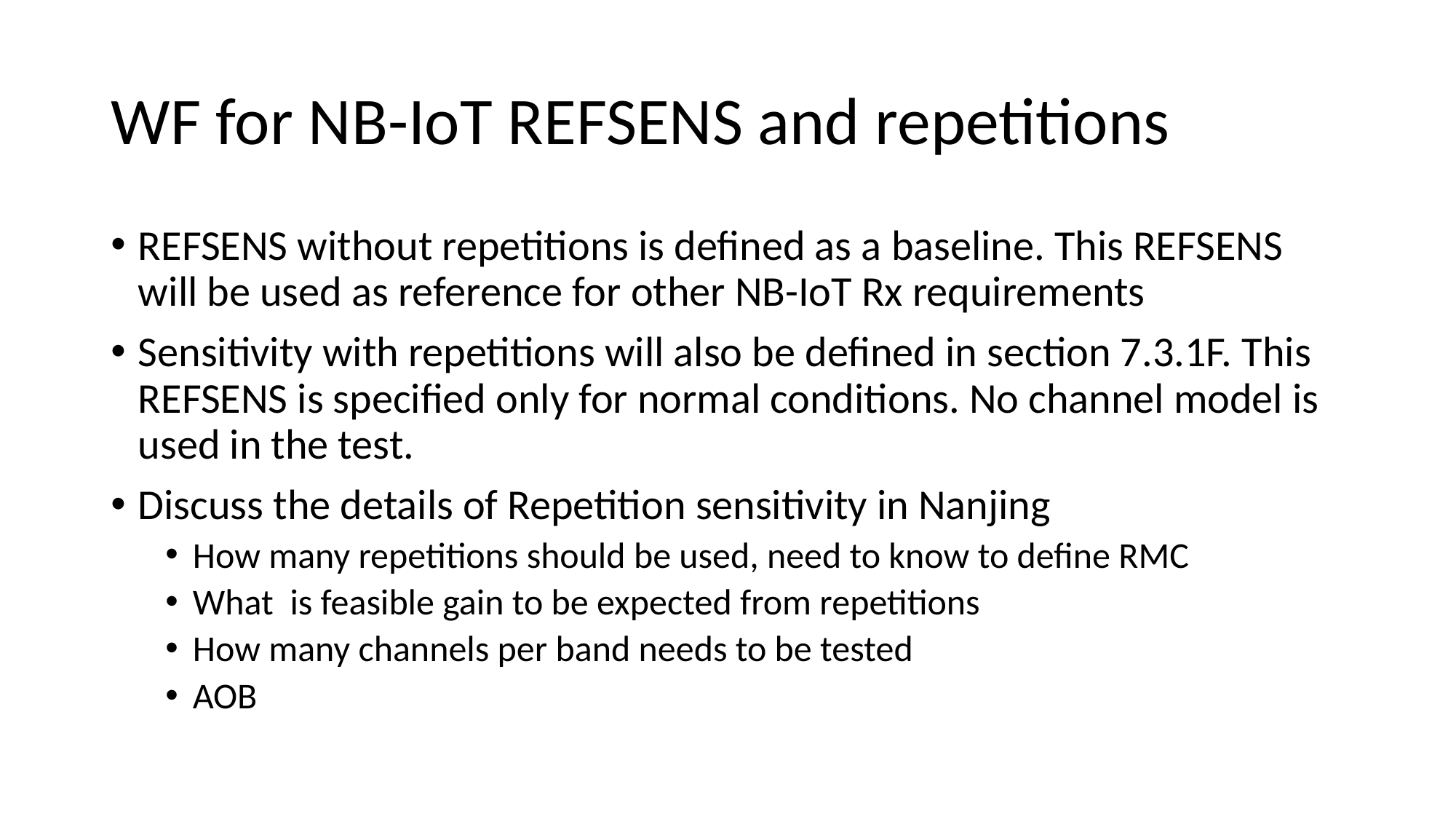

# WF for NB-IoT REFSENS and repetitions
REFSENS without repetitions is defined as a baseline. This REFSENS will be used as reference for other NB-IoT Rx requirements
Sensitivity with repetitions will also be defined in section 7.3.1F. This REFSENS is specified only for normal conditions. No channel model is used in the test.
Discuss the details of Repetition sensitivity in Nanjing
How many repetitions should be used, need to know to define RMC
What  is feasible gain to be expected from repetitions
How many channels per band needs to be tested
AOB